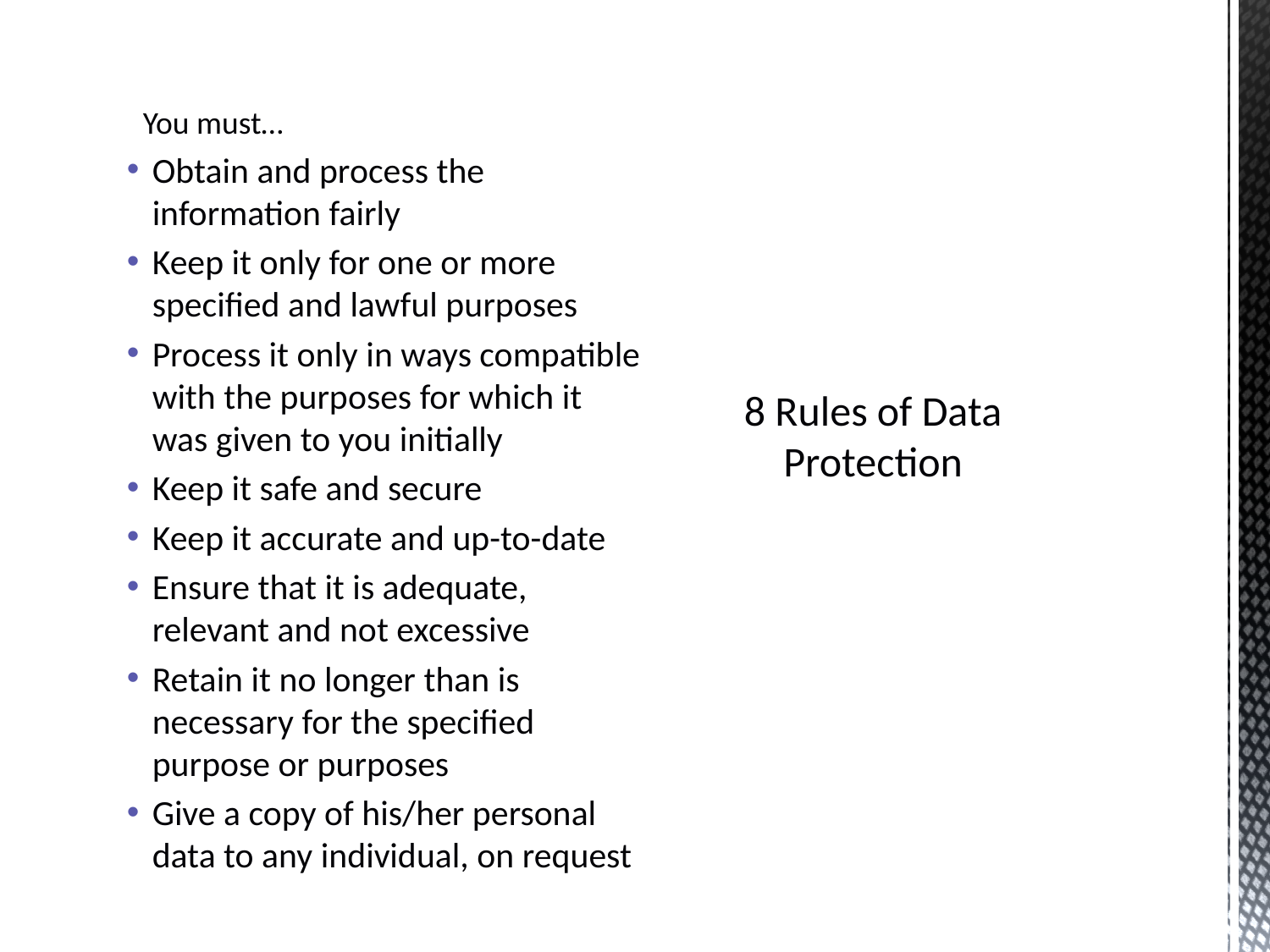

# 8 Rules of Data Protection
You must…
Obtain and process the information fairly
Keep it only for one or more specified and lawful purposes
Process it only in ways compatible with the purposes for which it was given to you initially
Keep it safe and secure
Keep it accurate and up-to-date
Ensure that it is adequate, relevant and not excessive
Retain it no longer than is necessary for the specified purpose or purposes
Give a copy of his/her personal data to any individual, on request